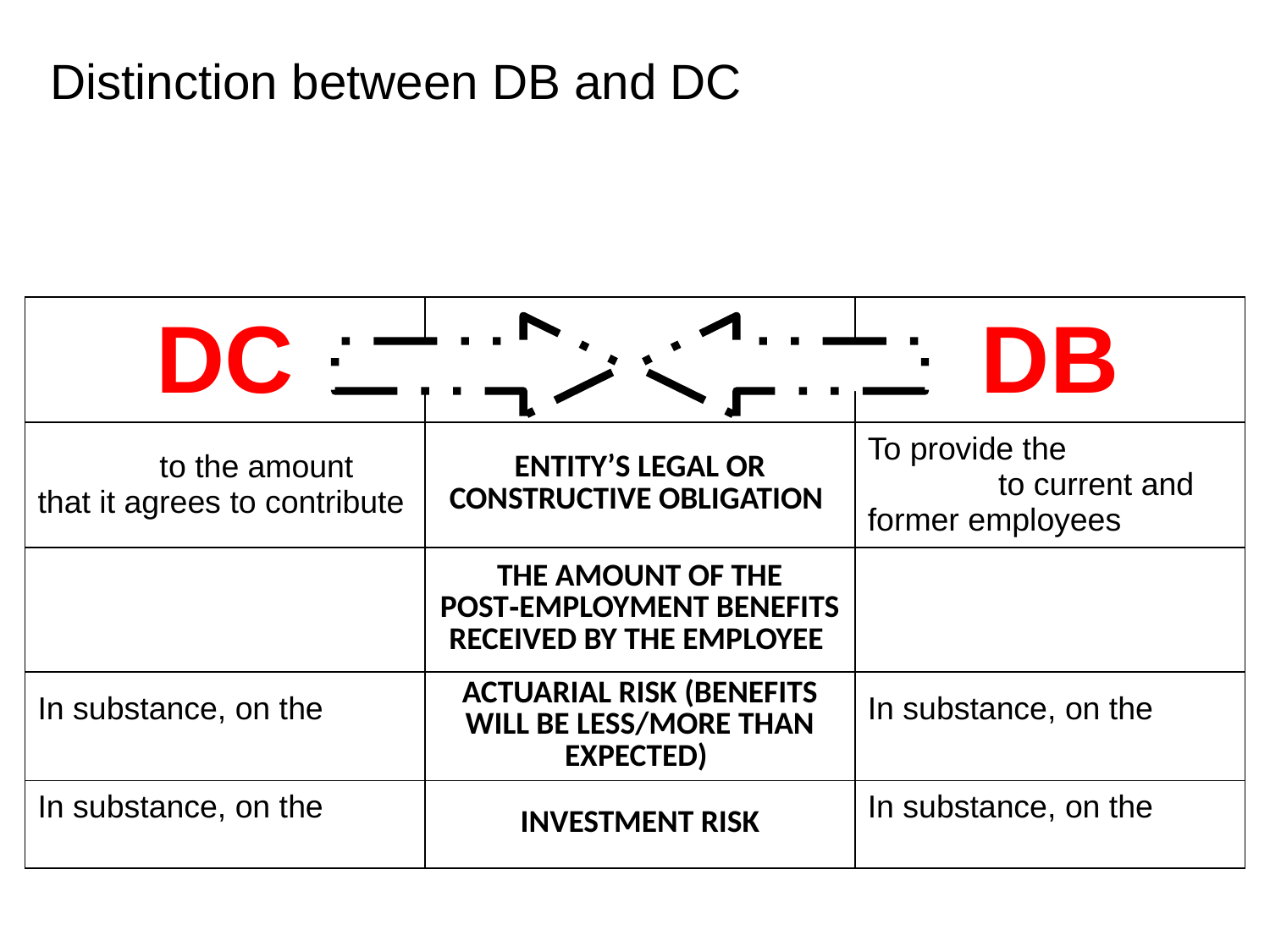

# Distinction between DB and DC
| DC |  | DB |
| --- | --- | --- |
| Limited to the amount that it agrees to contribute | Entity’s legal or constructive obligation | To provide the agreed benefits to current and former employees |
| Contributions & investment returns | The amount of the post‑employment benefits received by the employee | Agreed benefits |
| In substance, on the employee | Actuarial risk (benefits will be less/more than expected) | In substance, on the entity |
| In substance, on the employee | Investment risk | In substance, on the entity |